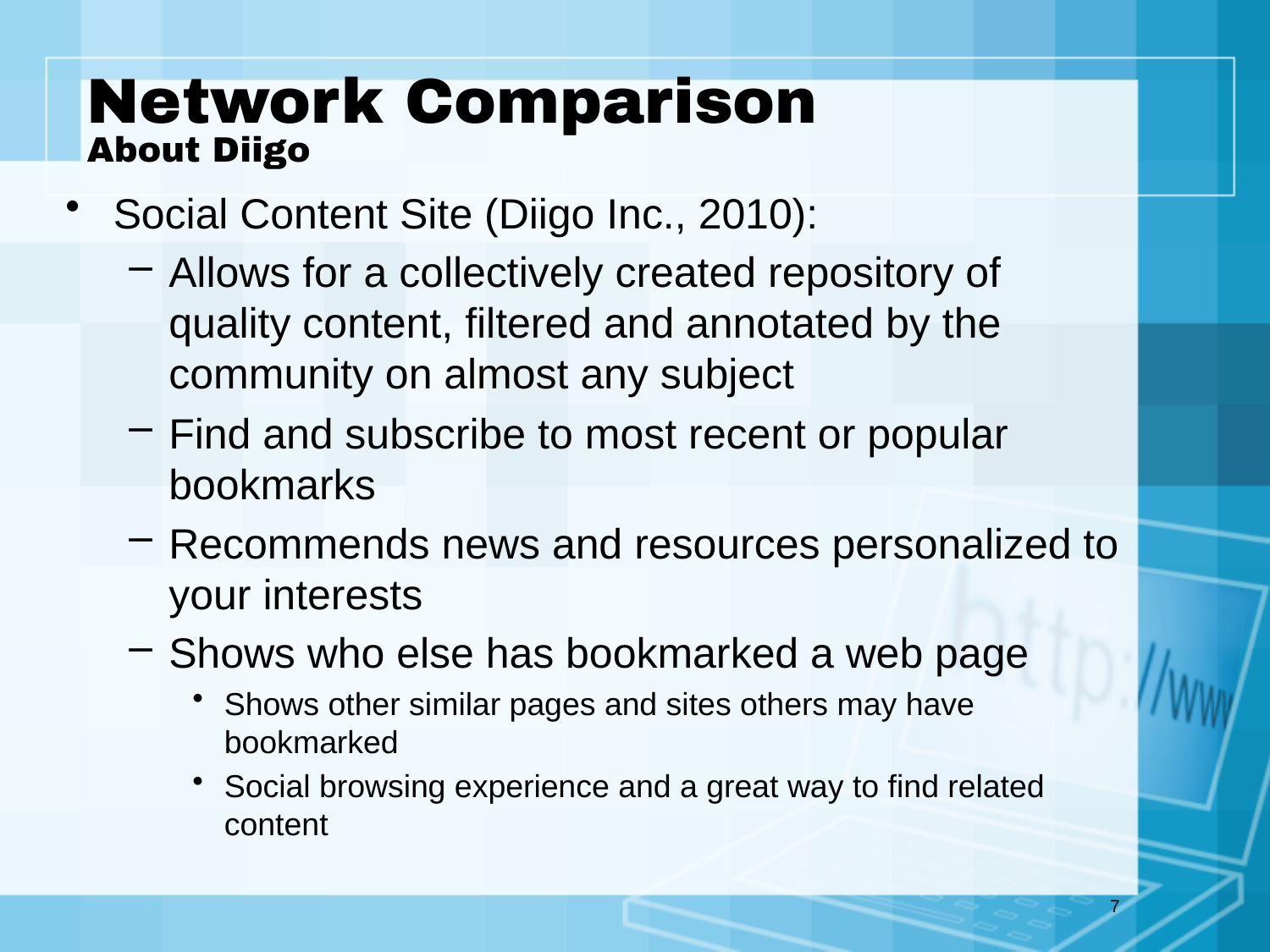

# Network Comparison About Diigo
Social Content Site (Diigo Inc., 2010):
Allows for a collectively created repository of quality content, filtered and annotated by the community on almost any subject
Find and subscribe to most recent or popular bookmarks
Recommends news and resources personalized to your interests
Shows who else has bookmarked a web page
Shows other similar pages and sites others may have bookmarked
Social browsing experience and a great way to find related content

7